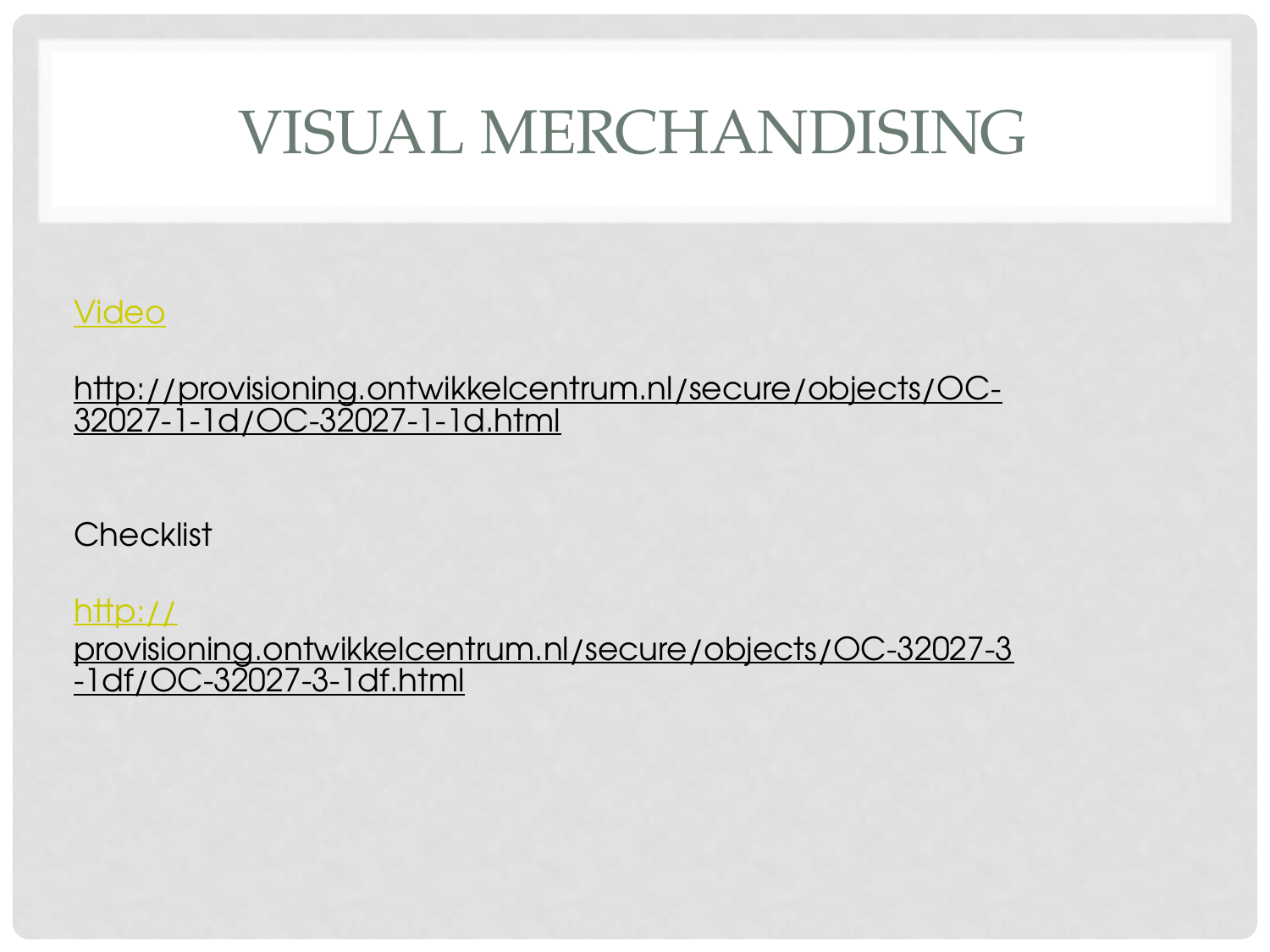

# Visual Merchandising
Video

http://provisioning.ontwikkelcentrum.nl/secure/objects/OC-32027-1-1d/OC-32027-1-1d.html

Checklist

http://provisioning.ontwikkelcentrum.nl/secure/objects/OC-32027-3-1df/OC-32027-3-1df.html